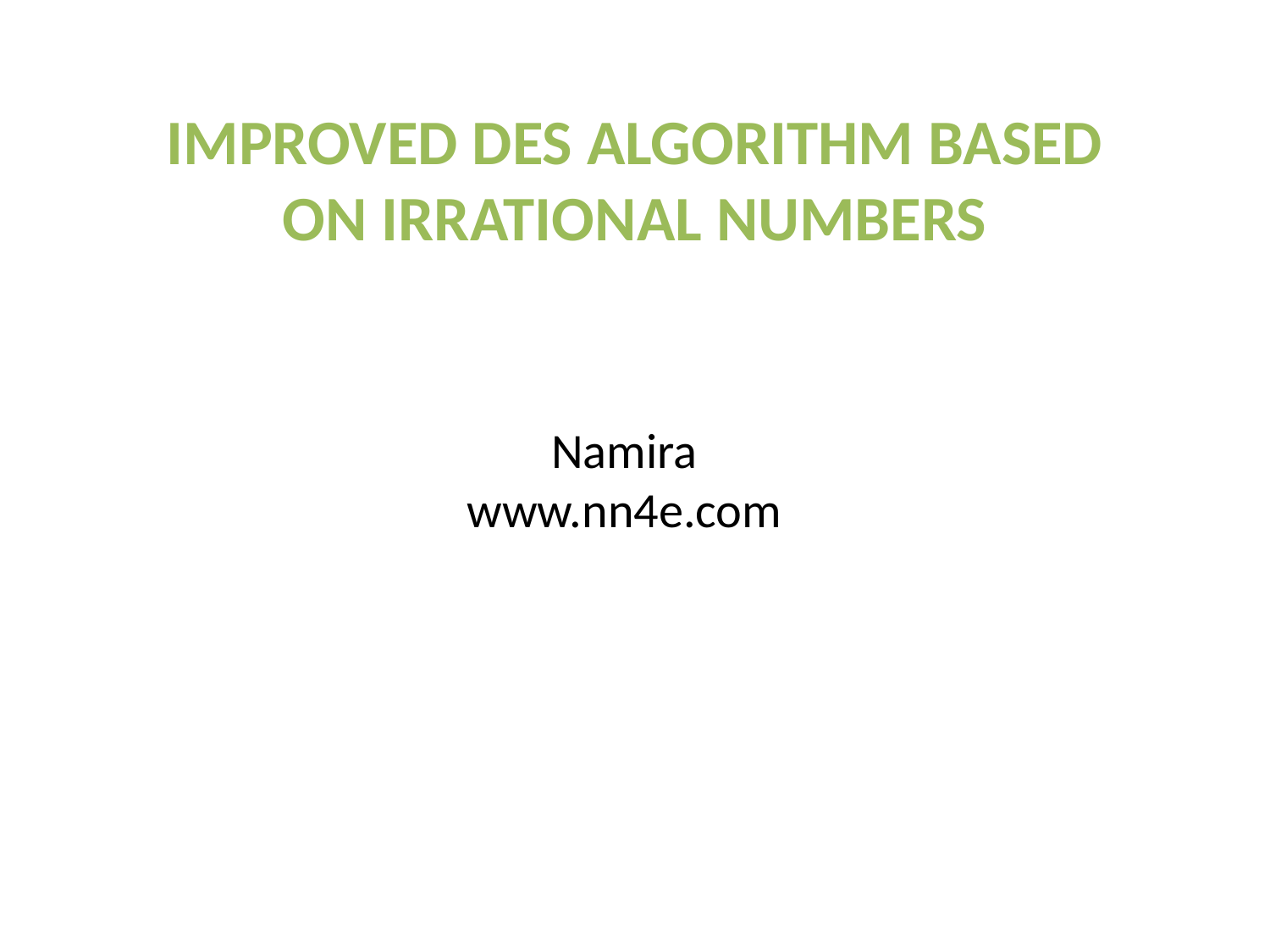

IMPROVED DES ALGORITHM BASED ON IRRATIONAL NUMBERS
Namira
www.nn4e.com